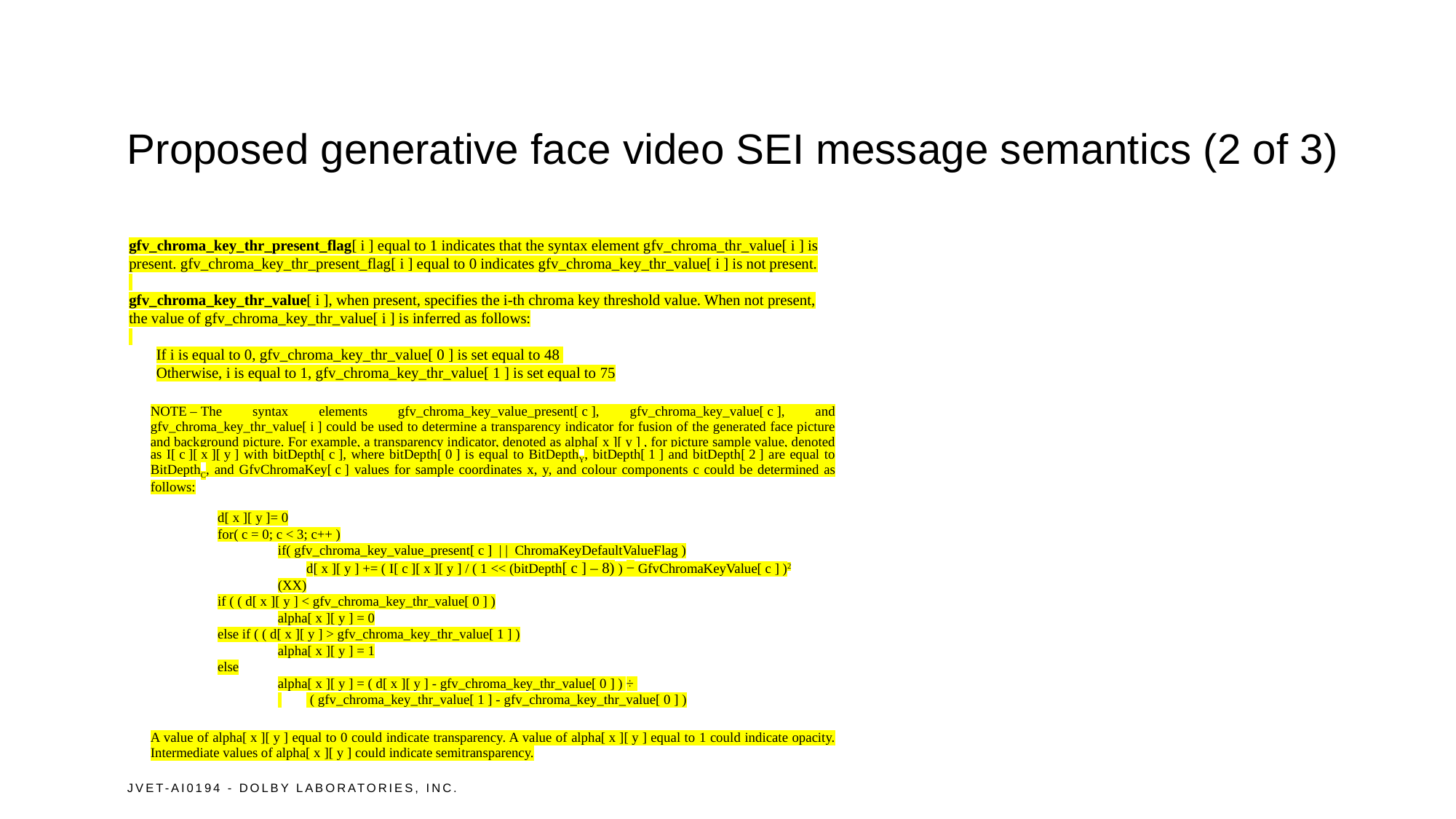

# Proposed generative face video SEI message semantics (2 of 3)
gfv_chroma_key_thr_present_flag[ i ] equal to 1 indicates that the syntax element gfv_chroma_thr_value[ i ] is present. gfv_chroma_key_thr_present_flag[ i ] equal to 0 indicates gfv_chroma_key_thr_value[ i ] is not present.

gfv_chroma_key_thr_value[ i ], when present, specifies the i-th chroma key threshold value. When not present, the value of gfv_chroma_key_thr_value[ i ] is inferred as follows:

	If i is equal to 0, gfv_chroma_key_thr_value[ 0 ] is set equal to 48
	Otherwise, i is equal to 1, gfv_chroma_key_thr_value[ 1 ] is set equal to 75

NOTE – The syntax elements gfv_chroma_key_value_present[ c ], gfv_chroma_key_value[ c ], and gfv_chroma_key_thr_value[ i ] could be used to determine a transparency indicator for fusion of the generated face picture and background picture. For example, a transparency indicator, denoted as alpha[ x ][ y ] , for picture sample value, denoted as I[ c ][ x ][ y ] with bitDepth[ c ], where bitDepth[ 0 ] is equal to BitDepthY, bitDepth[ 1 ] and bitDepth[ 2 ] are equal to BitDepthC, and GfvChromaKey[ c ] values for sample coordinates x, y, and colour components c could be determined as follows:
d[ x ][ y ]= 0
for( c = 0; c < 3; c++ )
	if( gfv_chroma_key_value_present[ c ]  | |  ChromaKeyDefaultValueFlag )
		d[ x ][ y ] += ( I[ c ][ x ][ y ] / ( 1 << (bitDepth[ c ] – 8) ) − GfvChromaKeyValue[ c ] )2	(XX)
if ( ( d[ x ][ y ] < gfv_chroma_key_thr_value[ 0 ] )
	alpha[ x ][ y ] = 0
else if ( ( d[ x ][ y ] > gfv_chroma_key_thr_value[ 1 ] )
	alpha[ x ][ y ] = 1
else
	alpha[ x ][ y ] = ( d[ x ][ y ] - gfv_chroma_key_thr_value[ 0 ] ) ÷ 	 	 ( gfv_chroma_key_thr_value[ 1 ] - gfv_chroma_key_thr_value[ 0 ] )
A value of alpha[ x ][ y ] equal to 0 could indicate transparency. A value of alpha[ x ][ y ] equal to 1 could indicate opacity. Intermediate values of alpha[ x ][ y ] could indicate semitransparency.
JVET-AI0194 - Dolby Laboratories, Inc.